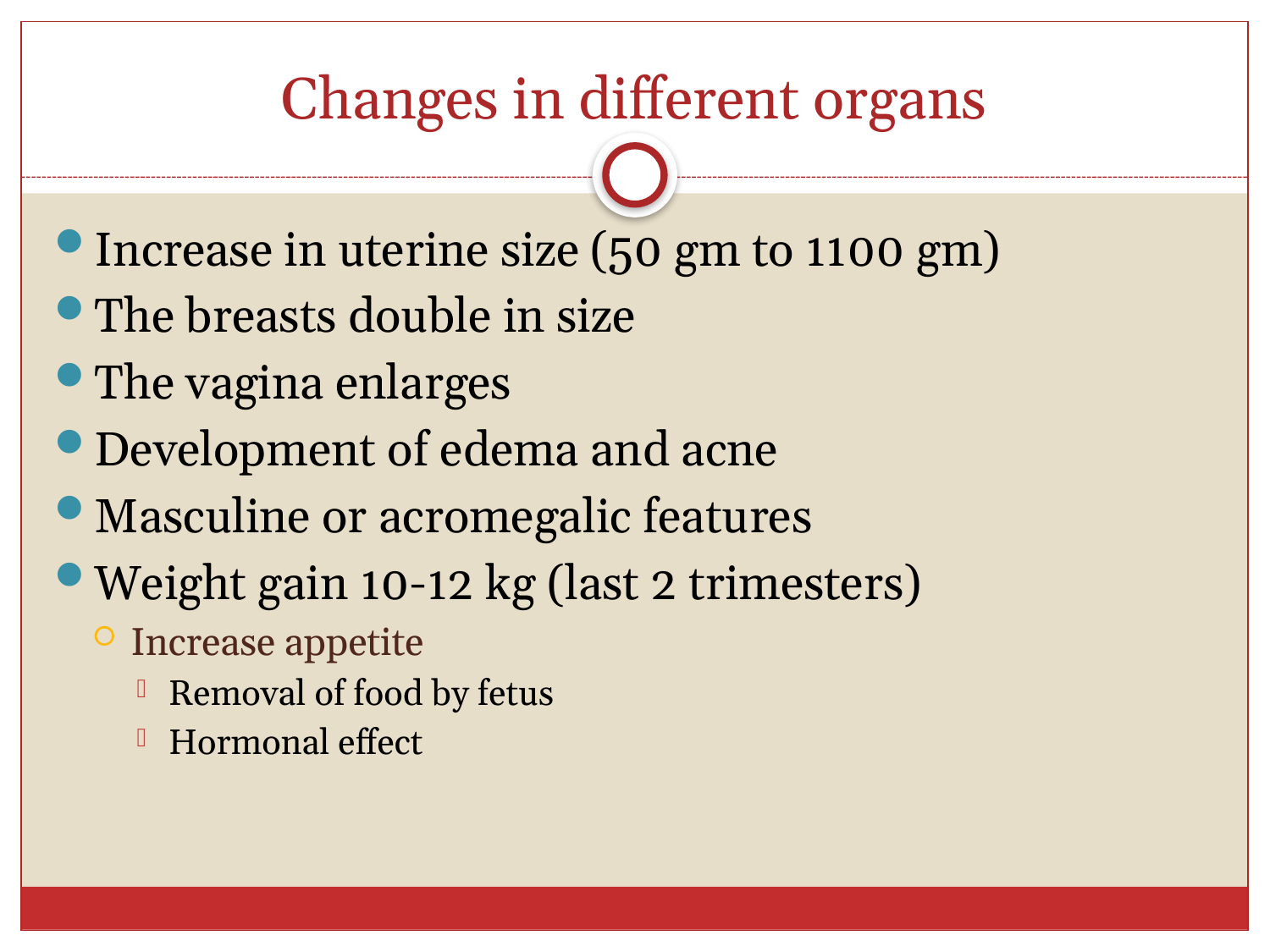

# Changes in different organs
Increase in uterine size (50 gm to 1100 gm)
The breasts double in size
The vagina enlarges
Development of edema and acne
Masculine or acromegalic features
Weight gain 10-12 kg (last 2 trimesters)
Increase appetite
Removal of food by fetus
Hormonal effect